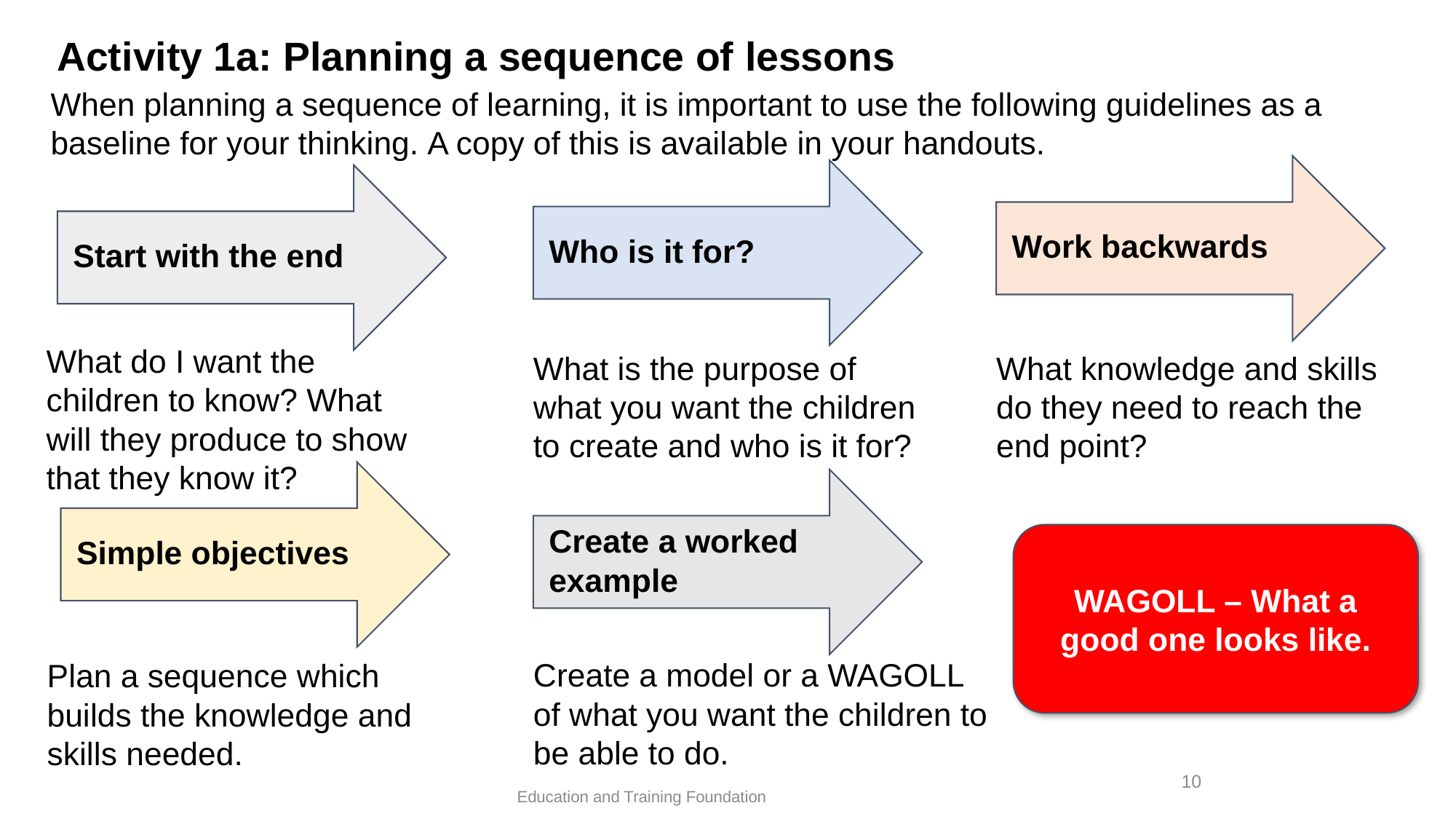

#
Activity 1a: Planning a sequence of lessons
When planning a sequence of learning, it is important to use the following guidelines as a baseline for your thinking. A copy of this is available in your handouts.

Work backwards

Who is it for?

Start with the end
What do I want the children to know? What will they produce to show that they know it?
What knowledge and skills do they need to reach the end point?
What is the purpose of what you want the children to create and who is it for?

Simple objectives

Create a worked example
WAGOLL – What a good one looks like.
Create a model or a WAGOLL of what you want the children to be able to do.
Plan a sequence which builds the knowledge and skills needed.
10
Education and Training Foundation